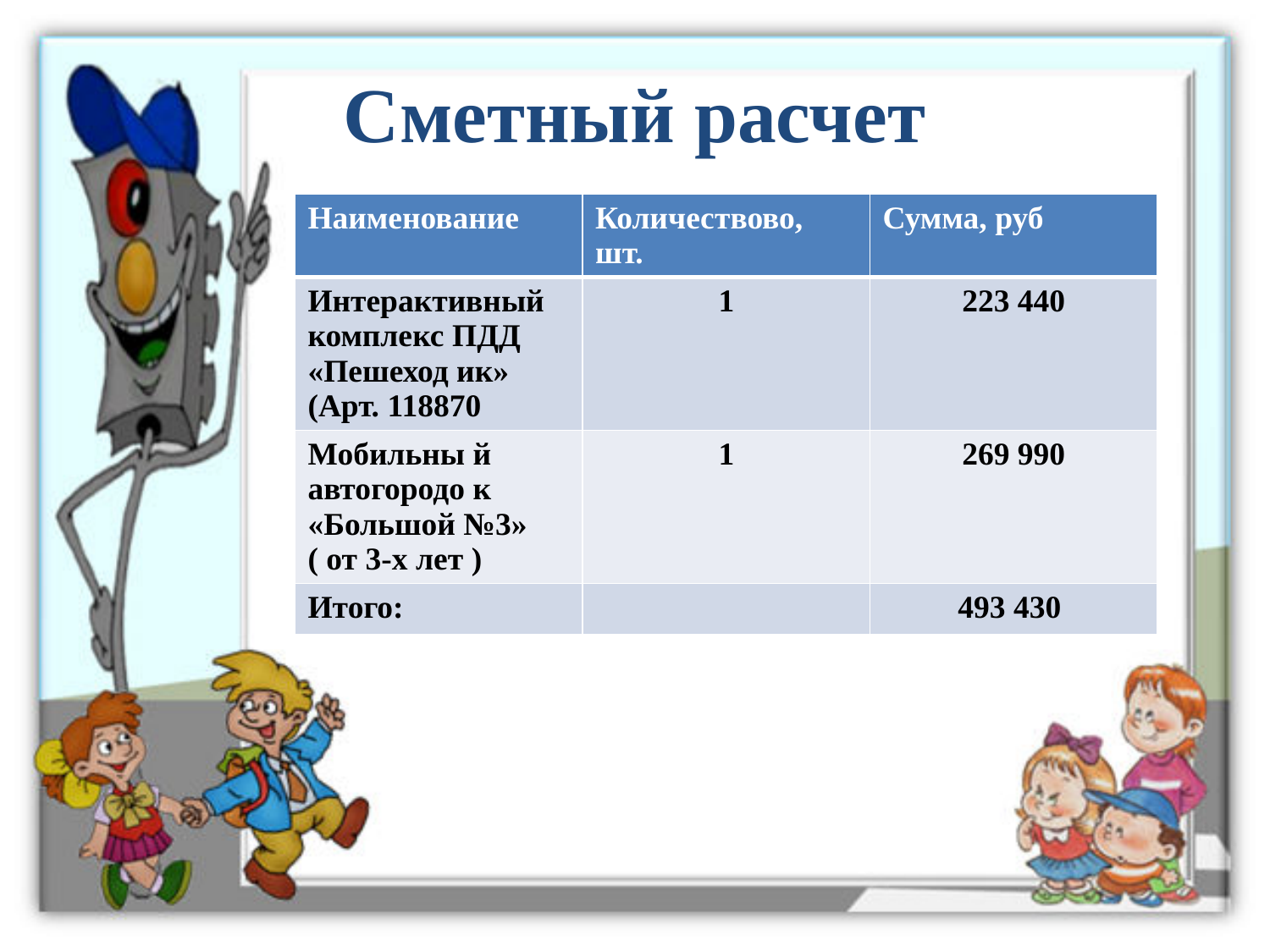

# Сметный расчет

| Наименование | Количествово, шт. | Сумма, руб |
| --- | --- | --- |
| Интерактивный комплекс ПДД «Пешеход ик» (Арт. 118870 | 1 | 223 440 |
| Мобильны й автогородо к «Большой №3» ( от 3-х лет ) | 1 | 269 990 |
| Итого: |  | 493 430 |